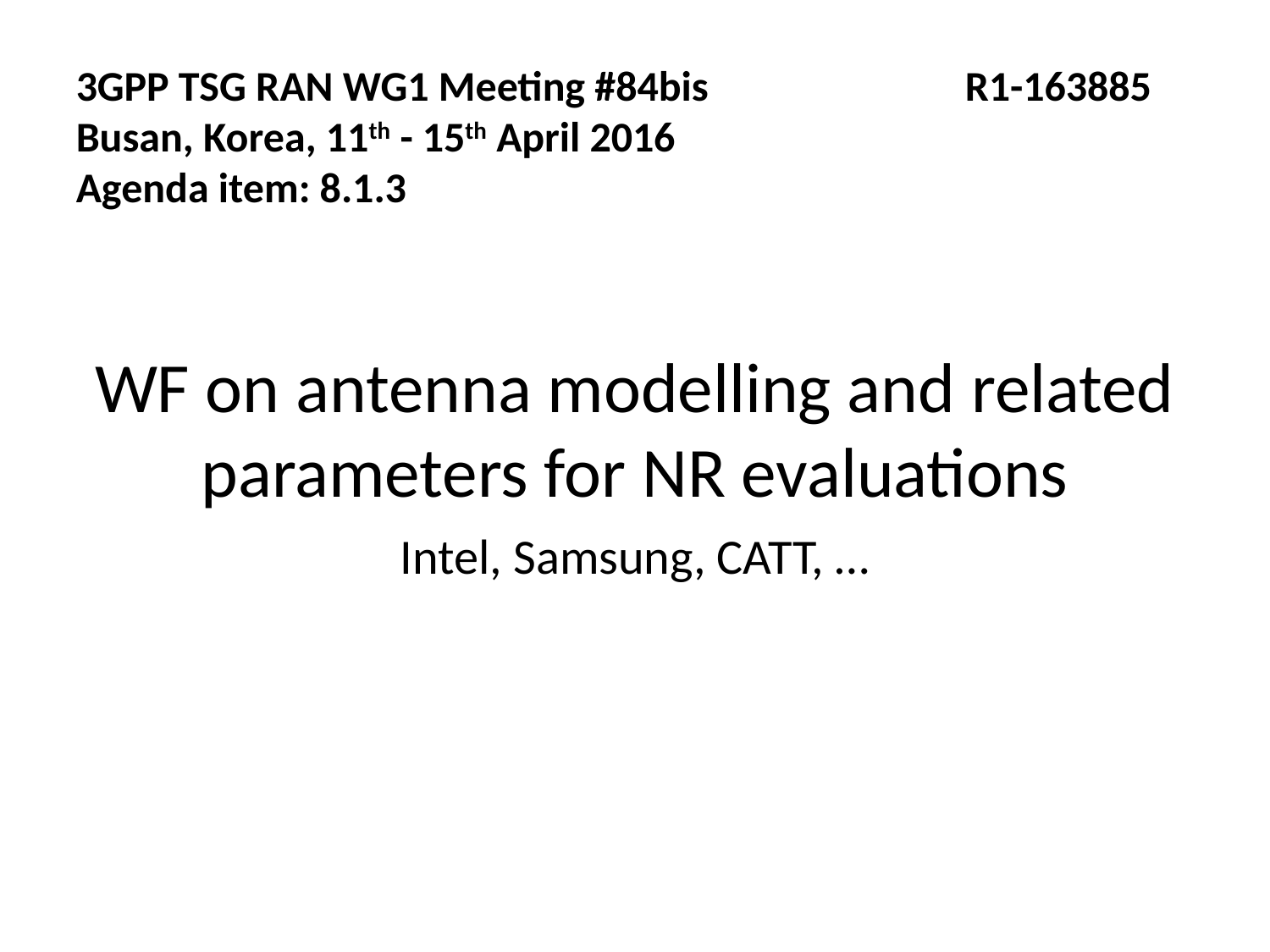

3GPP TSG RAN WG1 Meeting #84bis			R1-163885  Busan, Korea, 11th - 15th April 2016
Agenda item: 8.1.3
WF on antenna modelling and related parameters for NR evaluations
Intel, Samsung, CATT, …